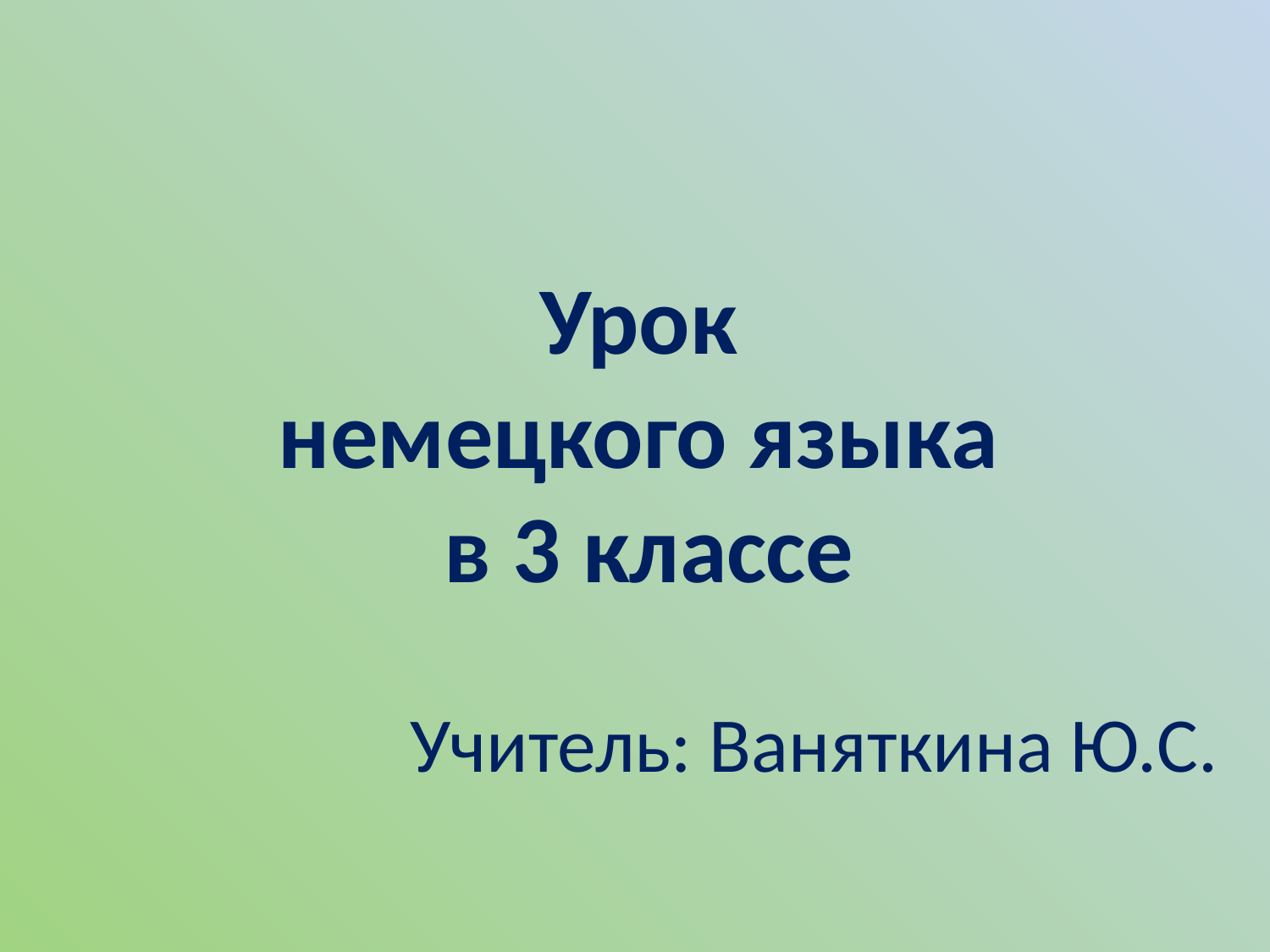

# Урок немецкого языка в 3 классе Учитель: Ваняткина Ю.С.